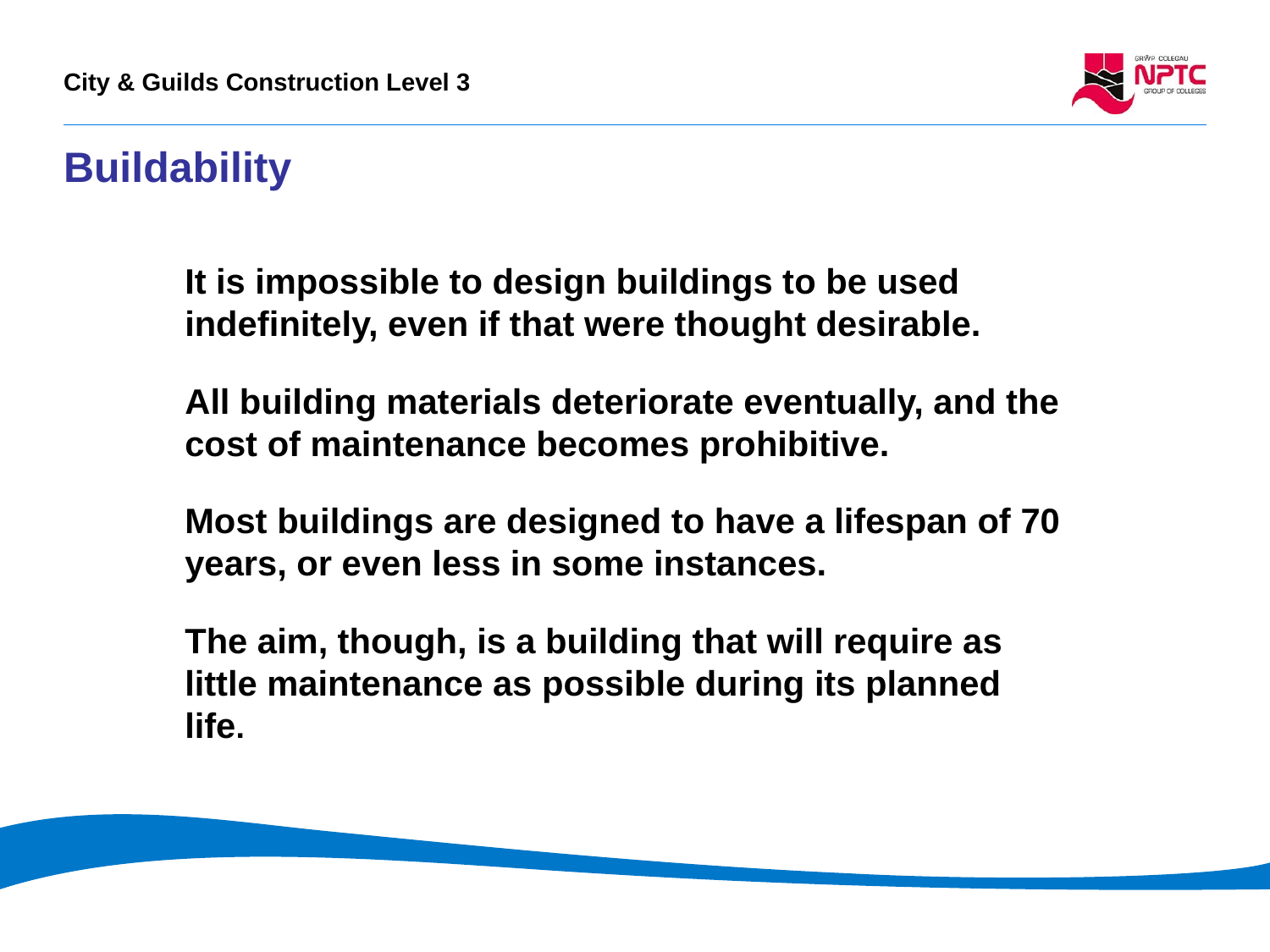

# Buildability
It is impossible to design buildings to be used indefinitely, even if that were thought desirable.
All building materials deteriorate eventually, and the cost of maintenance becomes prohibitive.
Most buildings are designed to have a lifespan of 70 years, or even less in some instances.
The aim, though, is a building that will require as little maintenance as possible during its planned life.